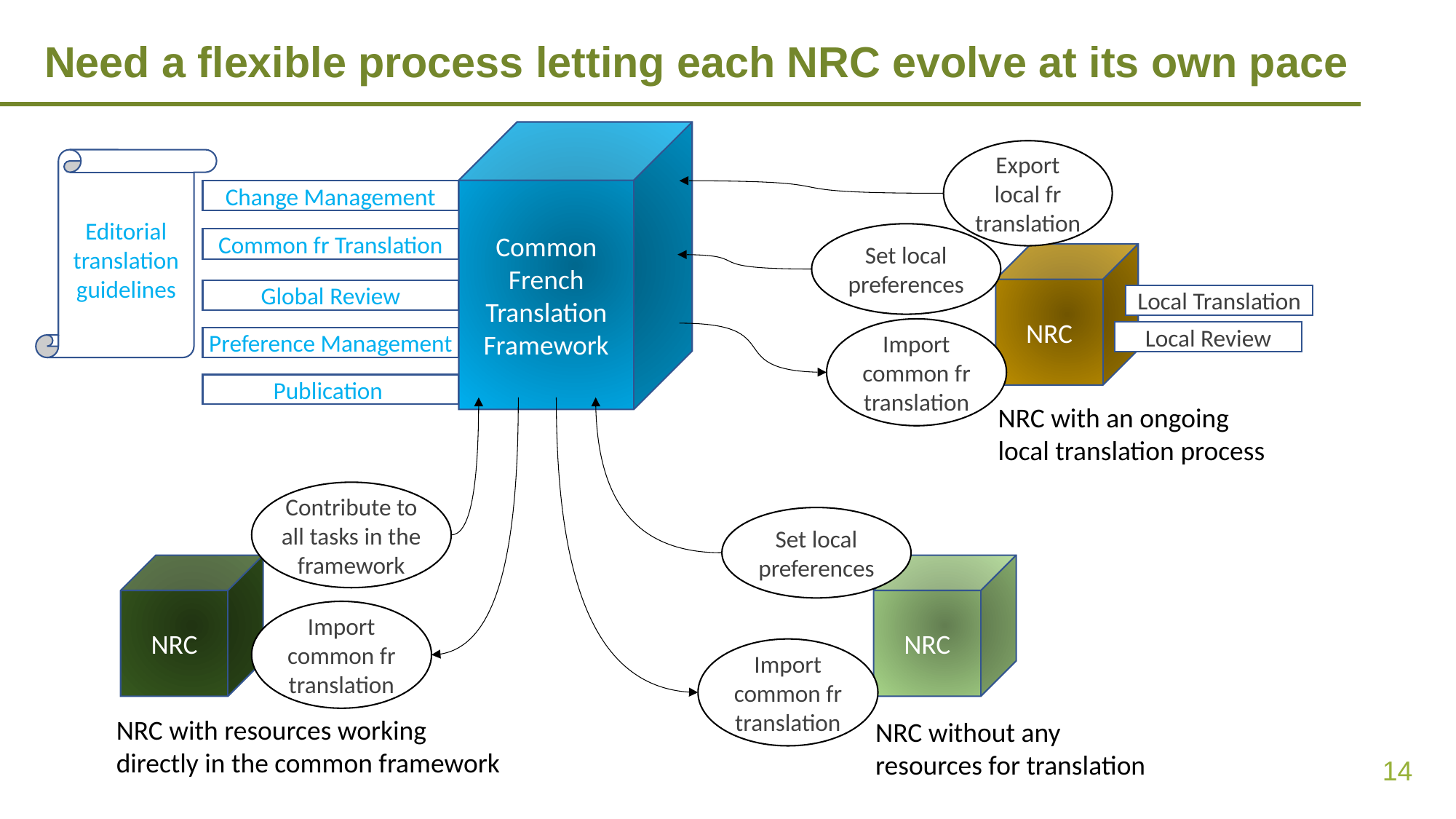

Need a flexible process letting each NRC evolve at its own pace
Common French Translation Framework
Export local fr translation
Editorial translation guidelines

Change Management
Set local preferences
Common fr Translation
NRC

Global Review
Local Translation

Import common fr translation
Local Review
Preference Management
Publication

NRC with an ongoing local translation process
Contribute to all tasks in the framework
Set local preferences
NRC
NRC
Import common fr translation
Import common fr translation
NRC with resources working directly in the common framework
NRC without any resources for translation
14